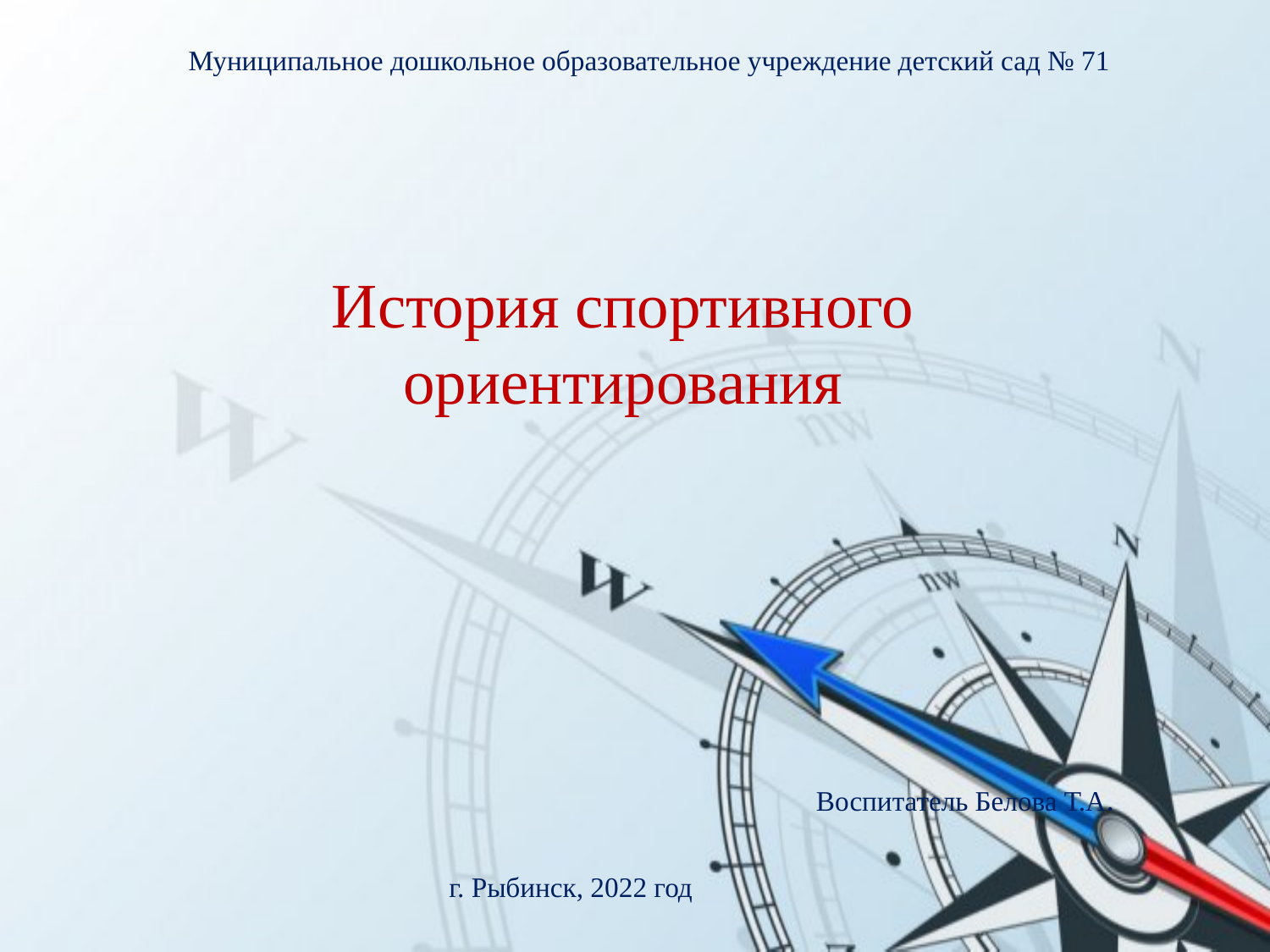

# Муниципальное дошкольное образовательное учреждение детский сад № 71
История спортивного ориентирования
Воспитатель Белова Т.А.
г. Рыбинск, 2022 год